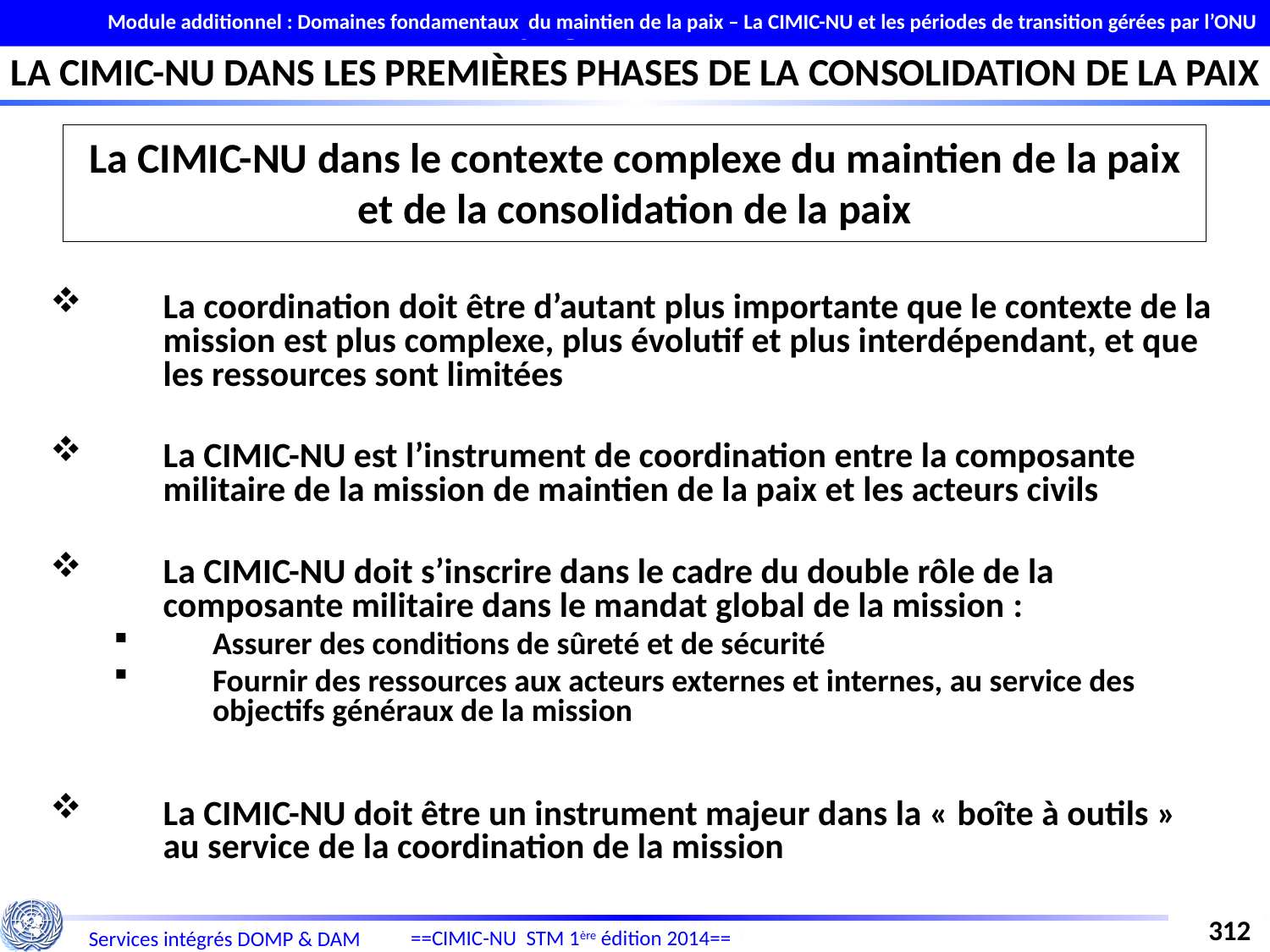

Module additionnel : Domaines fondamentaux  du maintien de la paix – La CIMIC-NU et les périodes de transition gérées par l’ONU
LA CIMIC-NU DANS LES PREMIÈRES PHASES DE LA CONSOLIDATION DE LA PAIX
La CIMIC-NU dans le contexte complexe du maintien de la paix et de la consolidation de la paix
La coordination doit être d’autant plus importante que le contexte de la mission est plus complexe, plus évolutif et plus interdépendant, et que les ressources sont limitées

La CIMIC-NU est l’instrument de coordination entre la composante militaire de la mission de maintien de la paix et les acteurs civils

La CIMIC-NU doit s’inscrire dans le cadre du double rôle de la composante militaire dans le mandat global de la mission :
Assurer des conditions de sûreté et de sécurité
Fournir des ressources aux acteurs externes et internes, au service des objectifs généraux de la mission

La CIMIC-NU doit être un instrument majeur dans la « boîte à outils » au service de la coordination de la mission

312
==CIMIC-NU  STM 1ère édition 2014==
Services intégrés DOMP & DAM